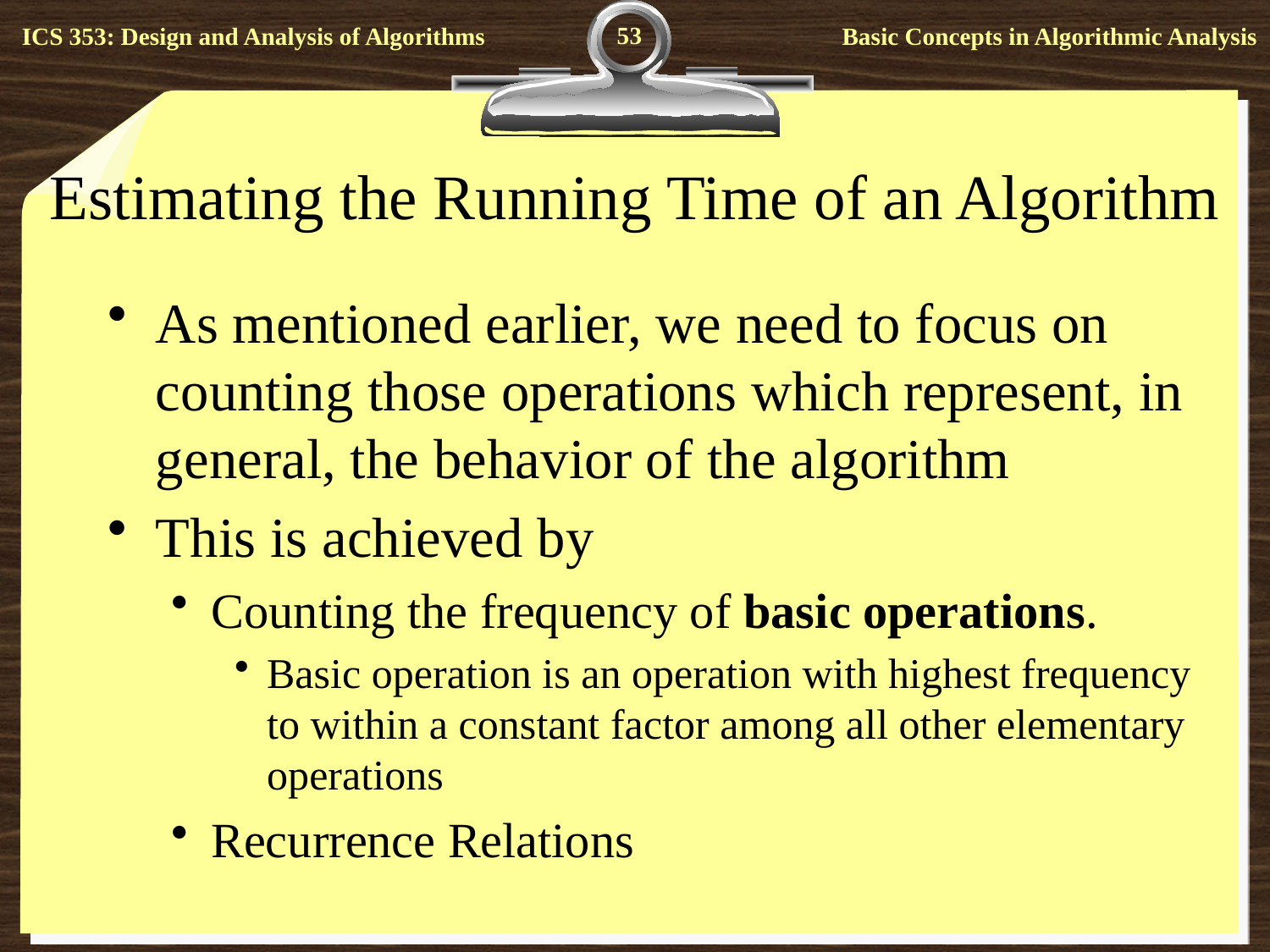

53
# Estimating the Running Time of an Algorithm
As mentioned earlier, we need to focus on counting those operations which represent, in general, the behavior of the algorithm
This is achieved by
Counting the frequency of basic operations.
Basic operation is an operation with highest frequency to within a constant factor among all other elementary operations
Recurrence Relations